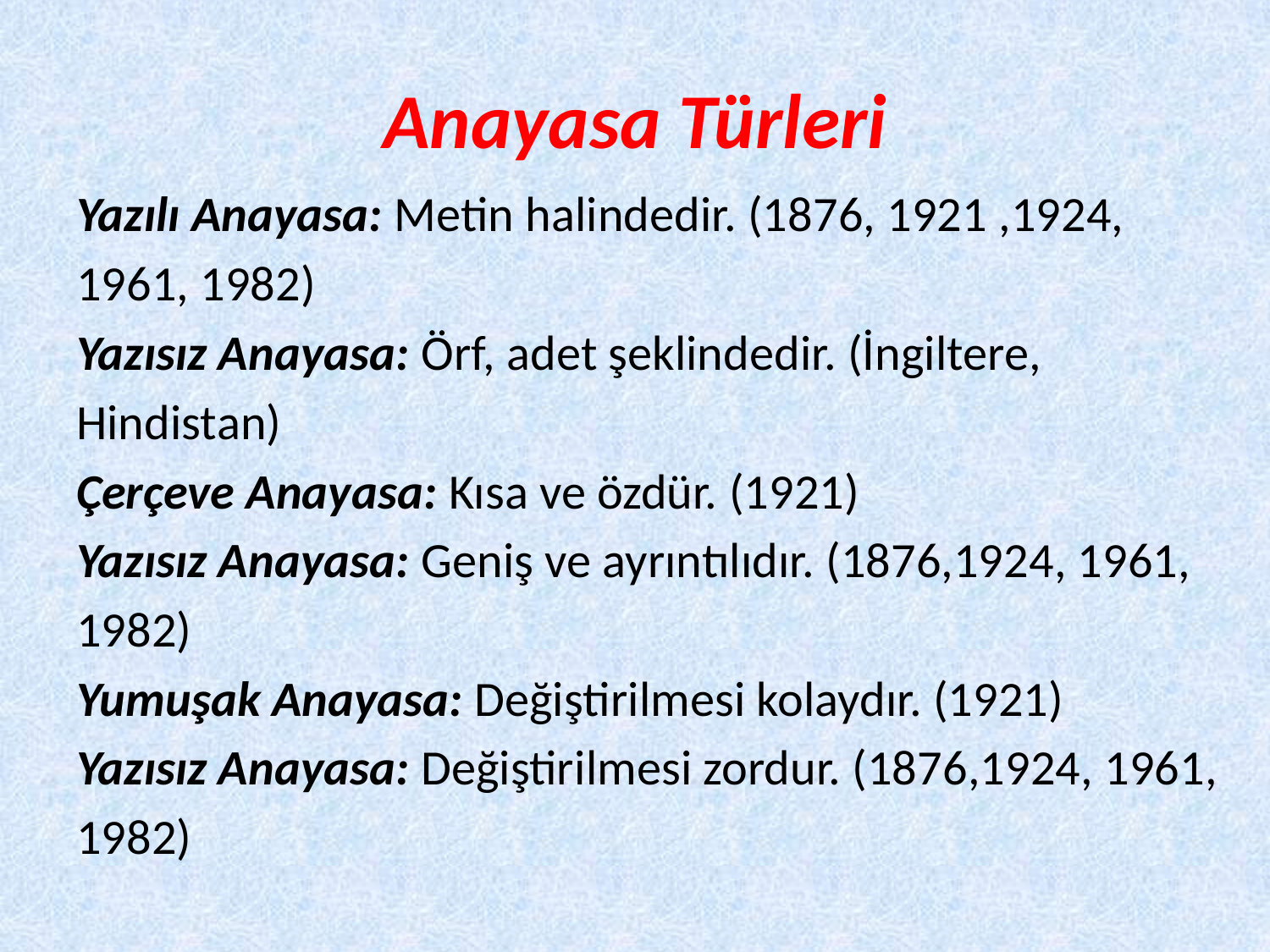

# Anayasa Türleri
Yazılı Anayasa: Metin halindedir. (1876, 1921 ,1924,
1961, 1982)
Yazısız Anayasa: Örf, adet şeklindedir. (İngiltere,
Hindistan)
Çerçeve Anayasa: Kısa ve özdür. (1921)
Yazısız Anayasa: Geniş ve ayrıntılıdır. (1876,1924, 1961,
1982)
Yumuşak Anayasa: Değiştirilmesi kolaydır. (1921)
Yazısız Anayasa: Değiştirilmesi zordur. (1876,1924, 1961,
1982)